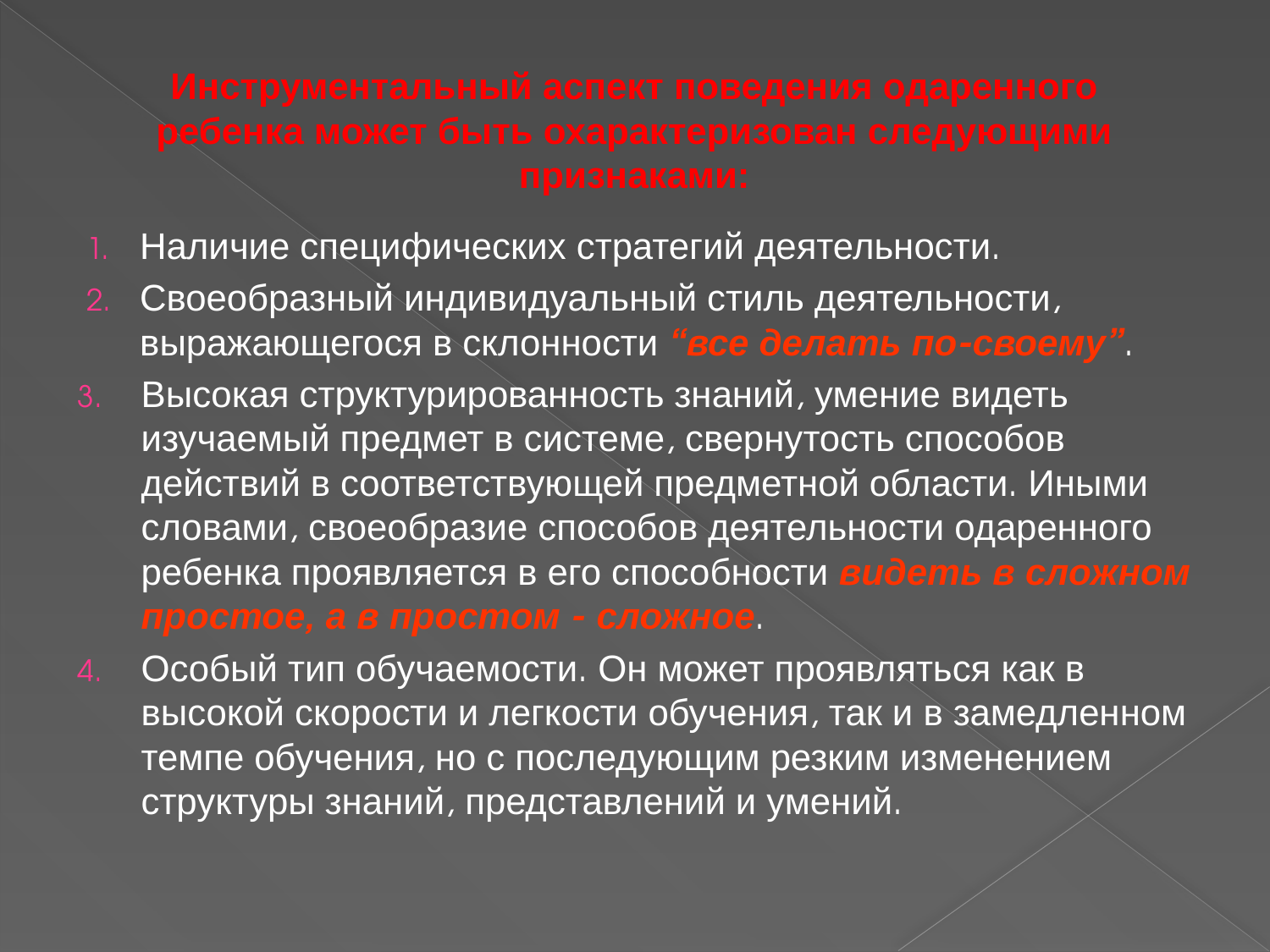

# Инструментальный аспект поведения одаренного ребенка может быть охарактеризован следующими признаками:
Наличие специфических стратегий деятельности.
Своеобразный индивидуальный стиль деятельности, выражающегося в склонности “все делать по-своему”.
Высокая структурированность знаний, умение видеть изучаемый предмет в системе, свернутость способов действий в соответствующей предметной области. Иными словами, своеобразие способов деятельности одаренного ребенка проявляется в его способности видеть в сложном простое, а в простом - сложное.
Особый тип обучаемости. Он может проявляться как в высокой скорости и легкости обучения, так и в замедленном темпе обучения, но с последующим резким изменением структуры знаний, представлений и умений.